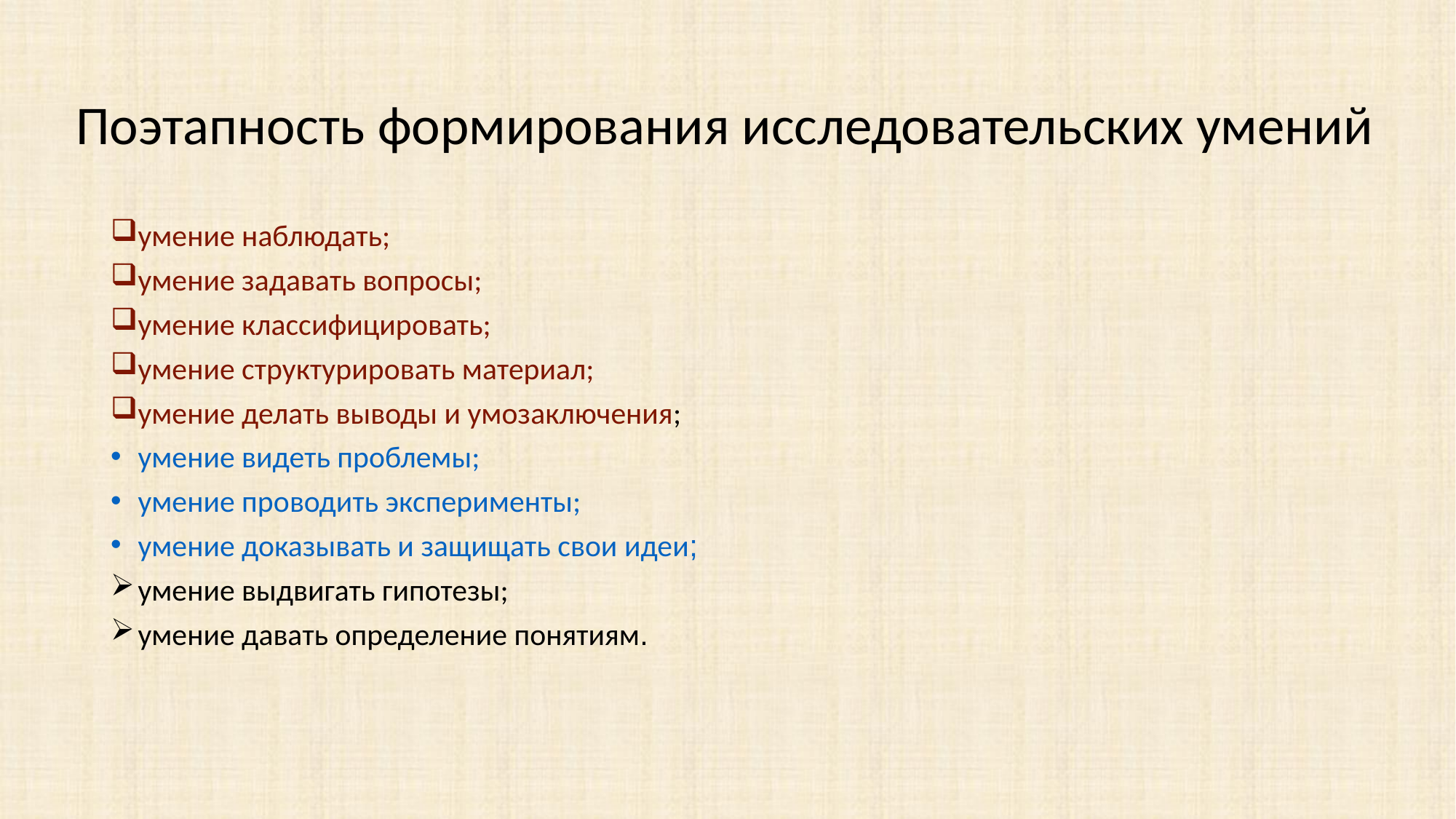

Поэтапность формирования исследовательских умений
умение наблюдать;
умение задавать вопросы;
умение классифицировать;
умение структурировать материал;
умение делать выводы и умозаключения;
умение видеть проблемы;
умение проводить эксперименты;
умение доказывать и защищать свои идеи;
умение выдвигать гипотезы;
умение давать определение понятиям.